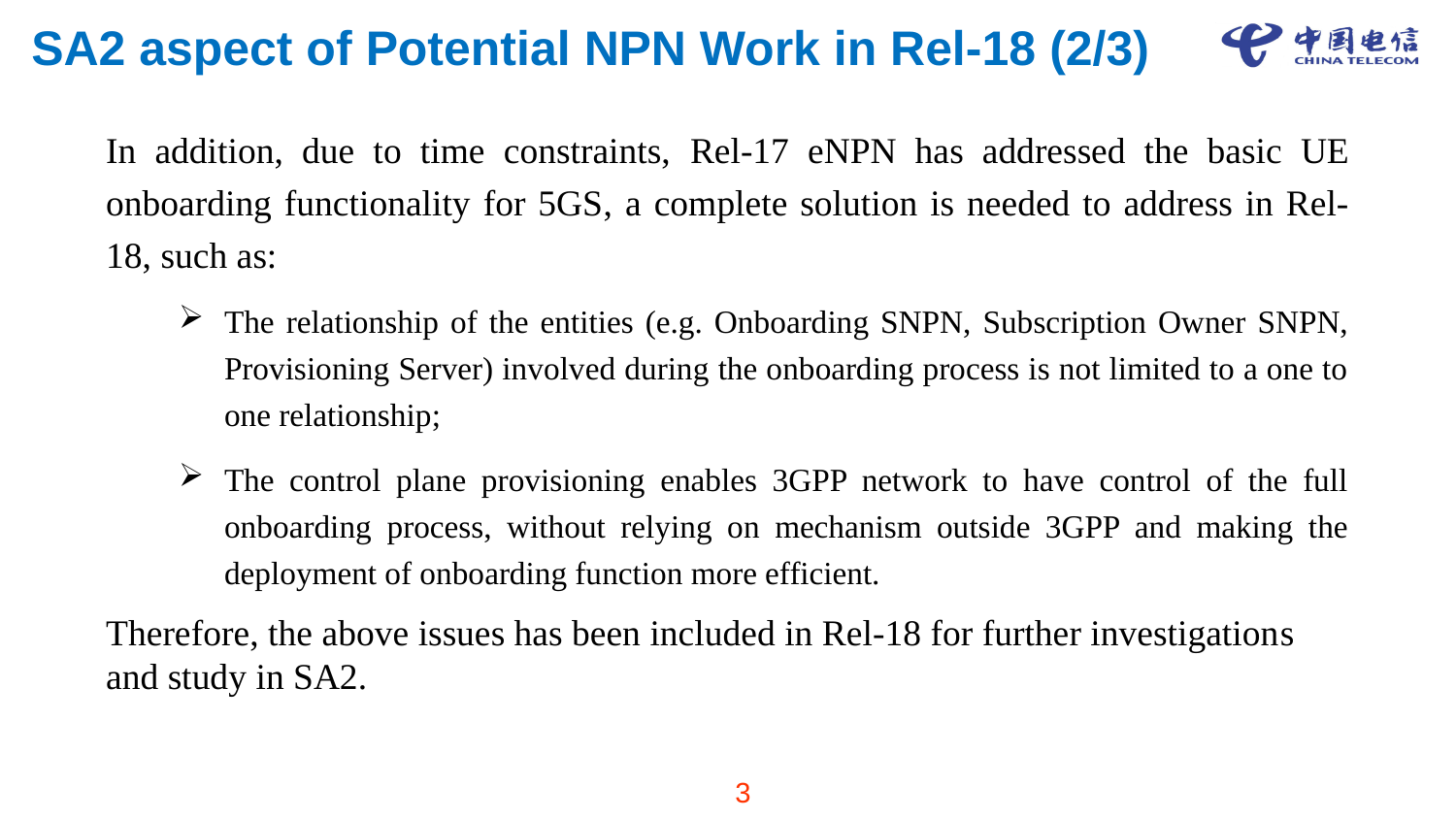

# SA2 aspect of Potential NPN Work in Rel-18 (2/3)
In addition, due to time constraints, Rel-17 eNPN has addressed the basic UE onboarding functionality for 5GS, a complete solution is needed to address in Rel-18, such as:
The relationship of the entities (e.g. Onboarding SNPN, Subscription Owner SNPN, Provisioning Server) involved during the onboarding process is not limited to a one to one relationship;
The control plane provisioning enables 3GPP network to have control of the full onboarding process, without relying on mechanism outside 3GPP and making the deployment of onboarding function more efficient.
Therefore, the above issues has been included in Rel-18 for further investigations and study in SA2.
3